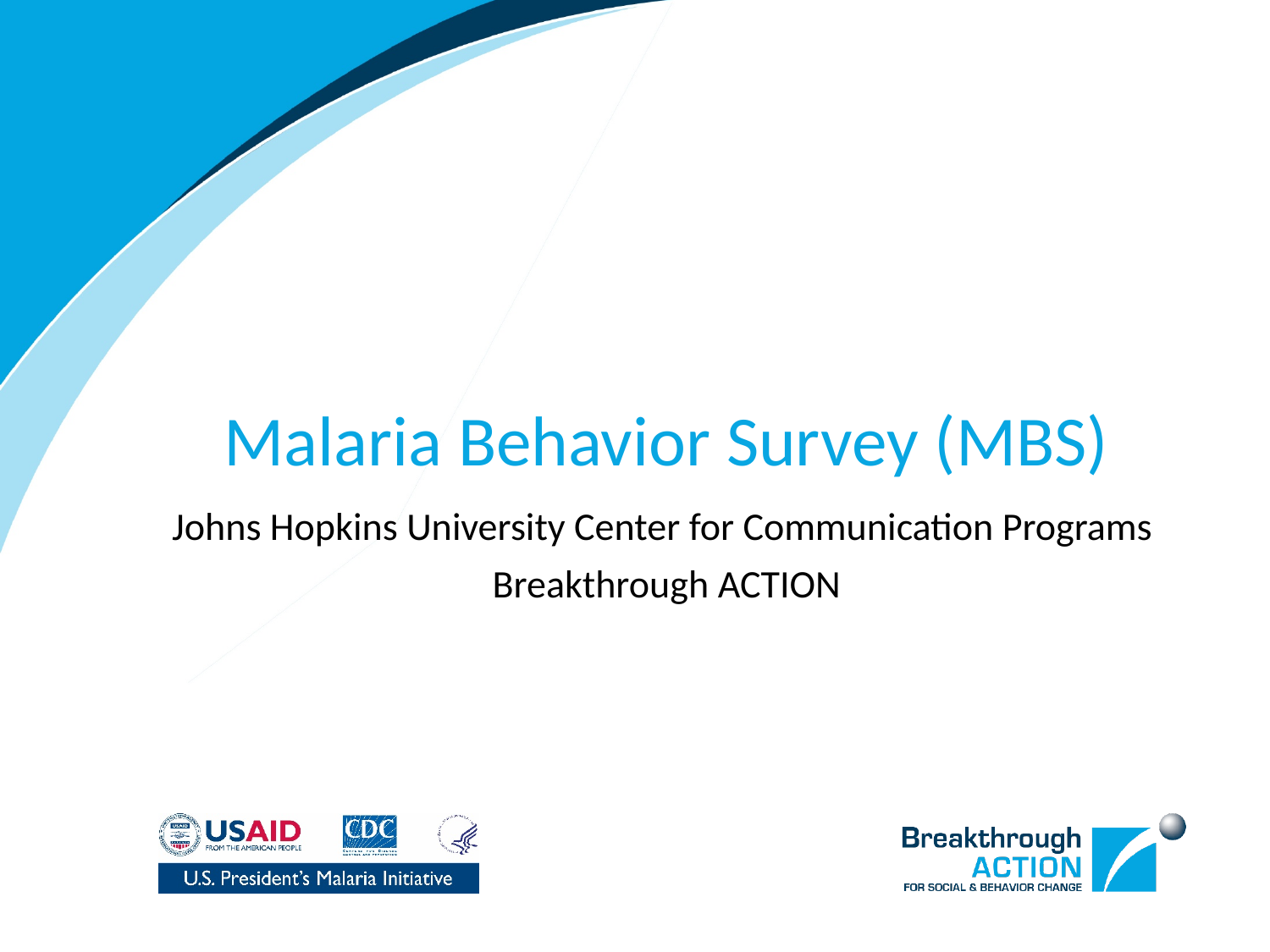

# Malaria Behavior Survey (MBS)
Johns Hopkins University Center for Communication Programs
Breakthrough ACTION